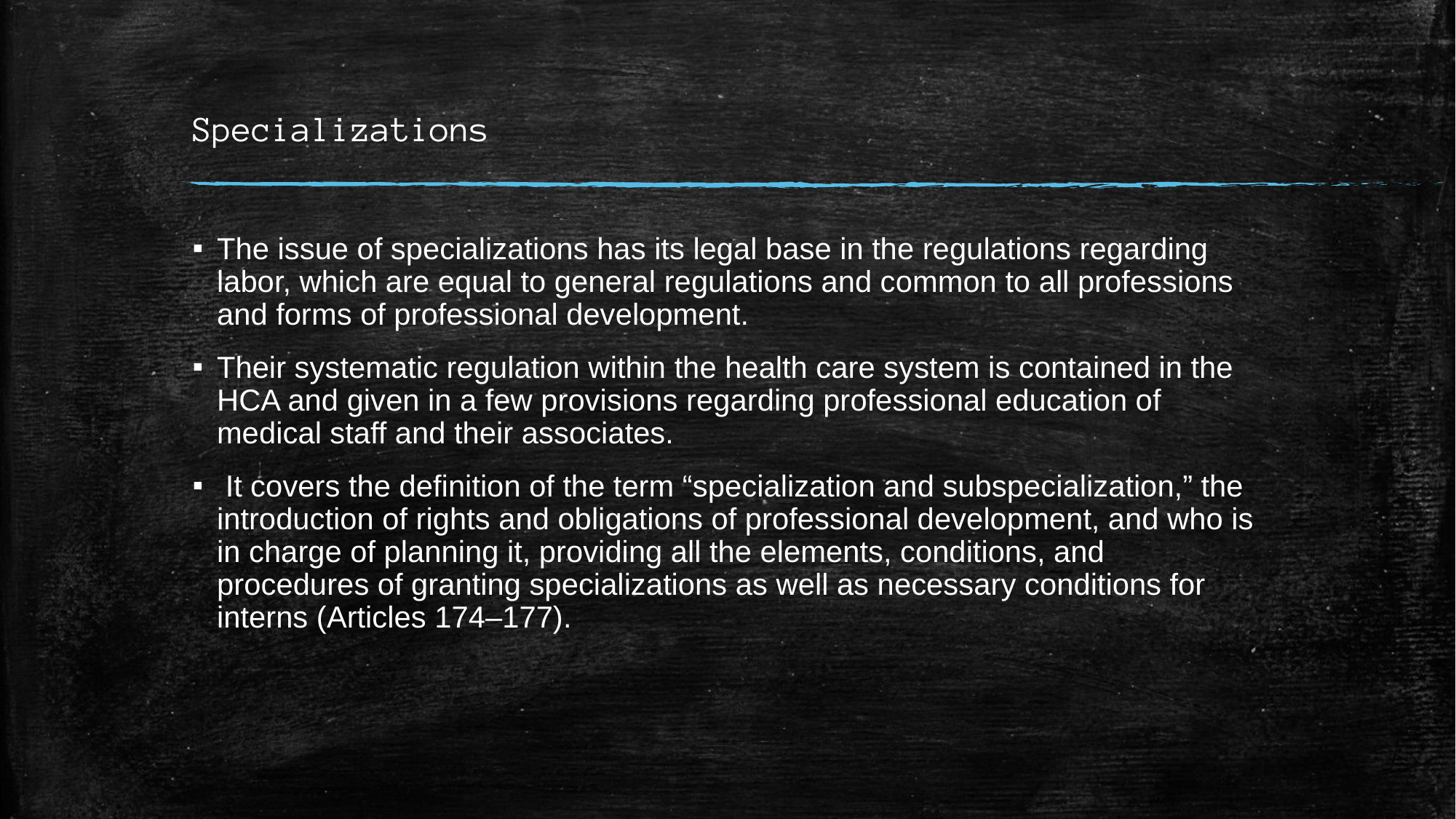

# Specializations
The issue of specializations has its legal base in the regulations regarding labor, which are equal to general regulations and common to all professions and forms of professional development.
Their systematic regulation within the health care system is contained in the HCA and given in a few provisions regarding professional education of medical staff and their associates.
 It covers the deﬁnition of the term “specialization and subspecialization,” the introduction of rights and obligations of professional development, and who is in charge of planning it, providing all the elements, conditions, and procedures of granting specializations as well as necessary conditions for interns (Articles 174–177).